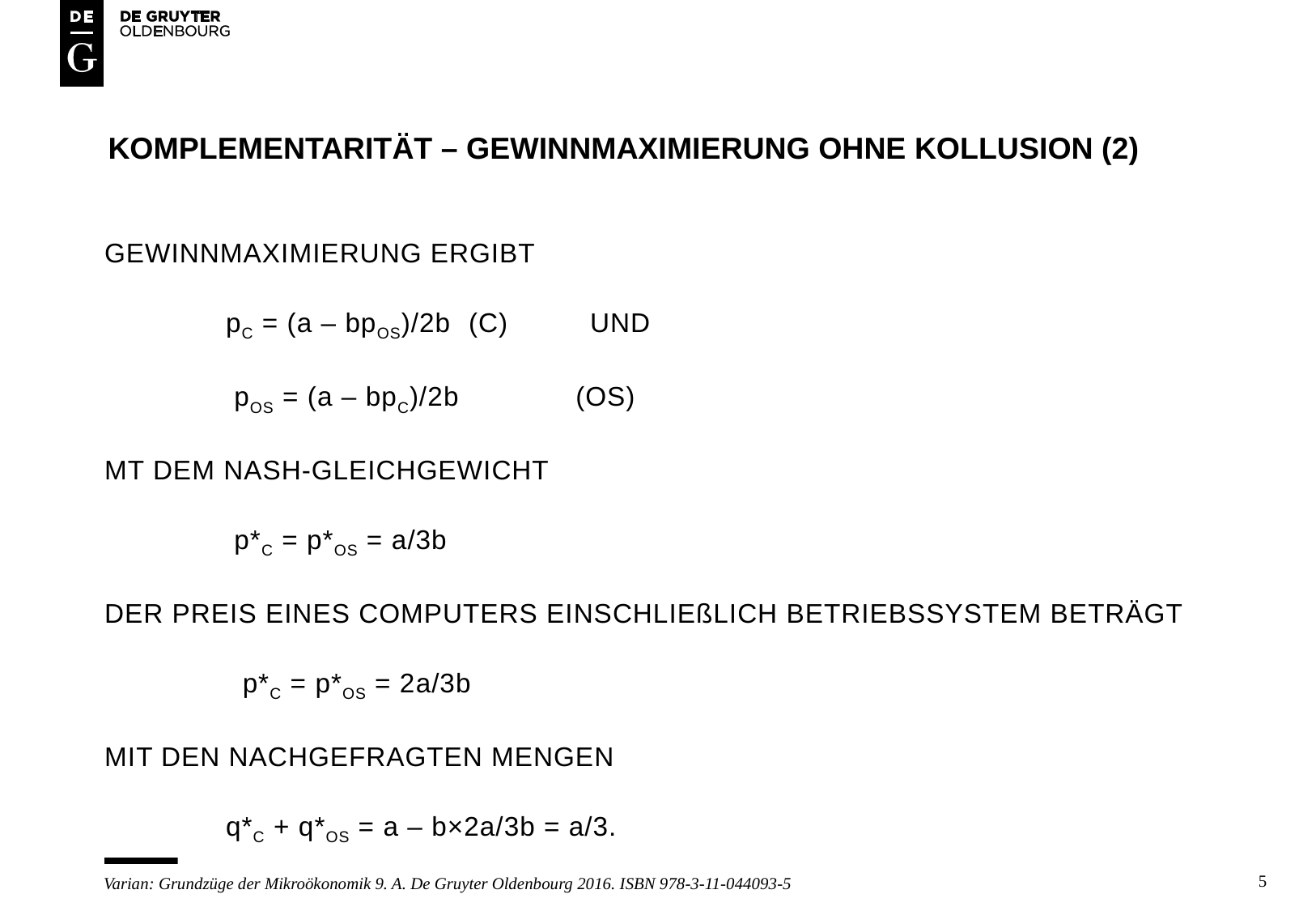

# Komplementarität – Gewinnmaximierung ohne kollusion (2)
Gewinnmaximierung ergibt
	pC = (a – bpOS)/2b 	(C)	und
	 pOS = (a – bpC)/2b              (OS)
mt dem nash-gleichgewicht
	 p*C = p*OS = a/3b
DER PREIS EINES COMPUTERS EINSCHLIEßLICH BETRIEBSSYSTEM BETRÄGT
	  p*C = p*OS = 2a/3b
MIT DEN NACHGEFRAGTEN MENGEN
 	q*C + q*OS = a – b×2a/3b = a/3.

5
Varian: Grundzüge der Mikroökonomik 9. A. De Gruyter Oldenbourg 2016. ISBN 978-3-11-044093-5